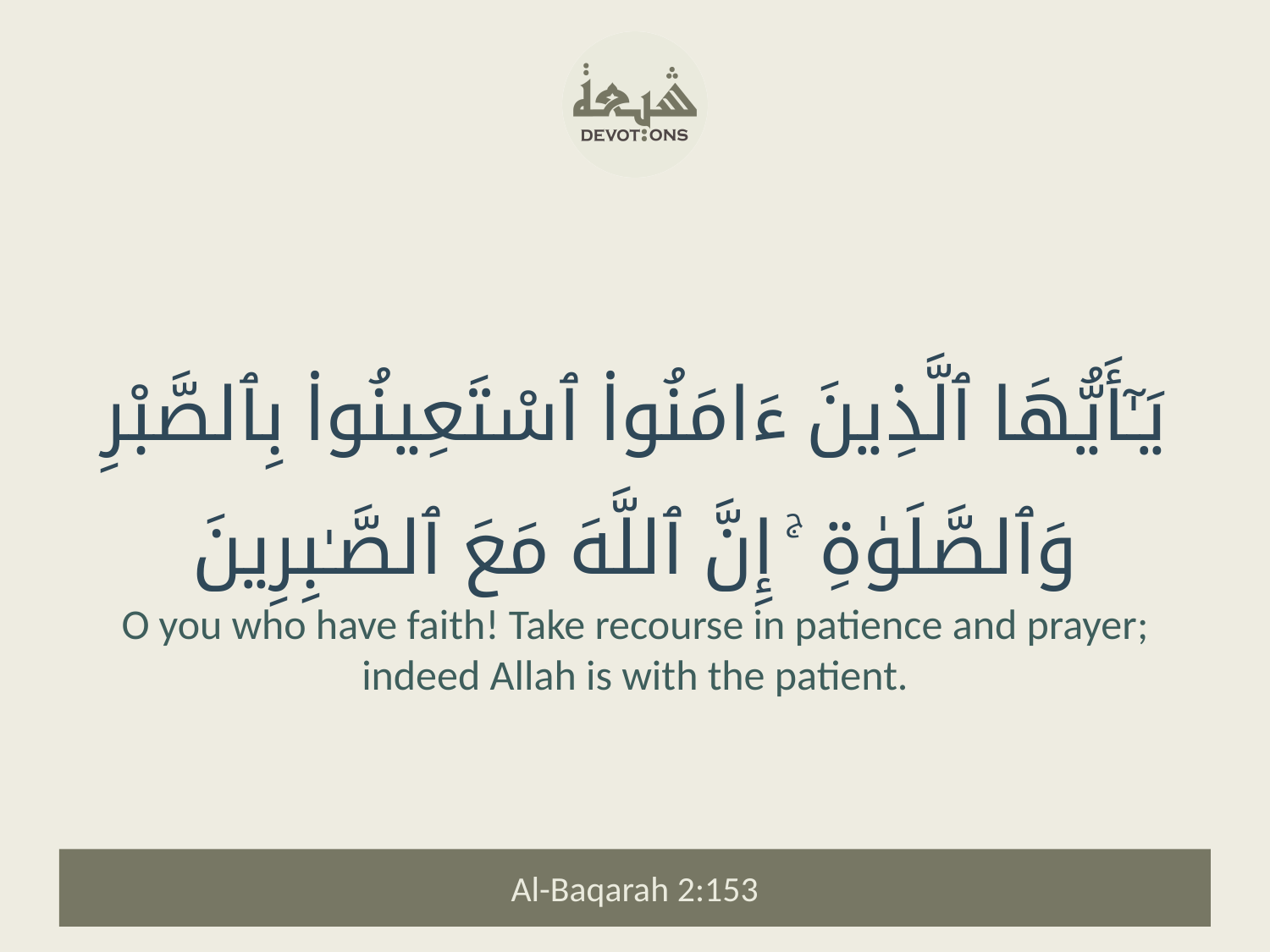

يَـٰٓأَيُّهَا ٱلَّذِينَ ءَامَنُوا۟ ٱسْتَعِينُوا۟ بِٱلصَّبْرِ وَٱلصَّلَوٰةِ ۚ إِنَّ ٱللَّهَ مَعَ ٱلصَّـٰبِرِينَ
O you who have faith! Take recourse in patience and prayer; indeed Allah is with the patient.
Al-Baqarah 2:153